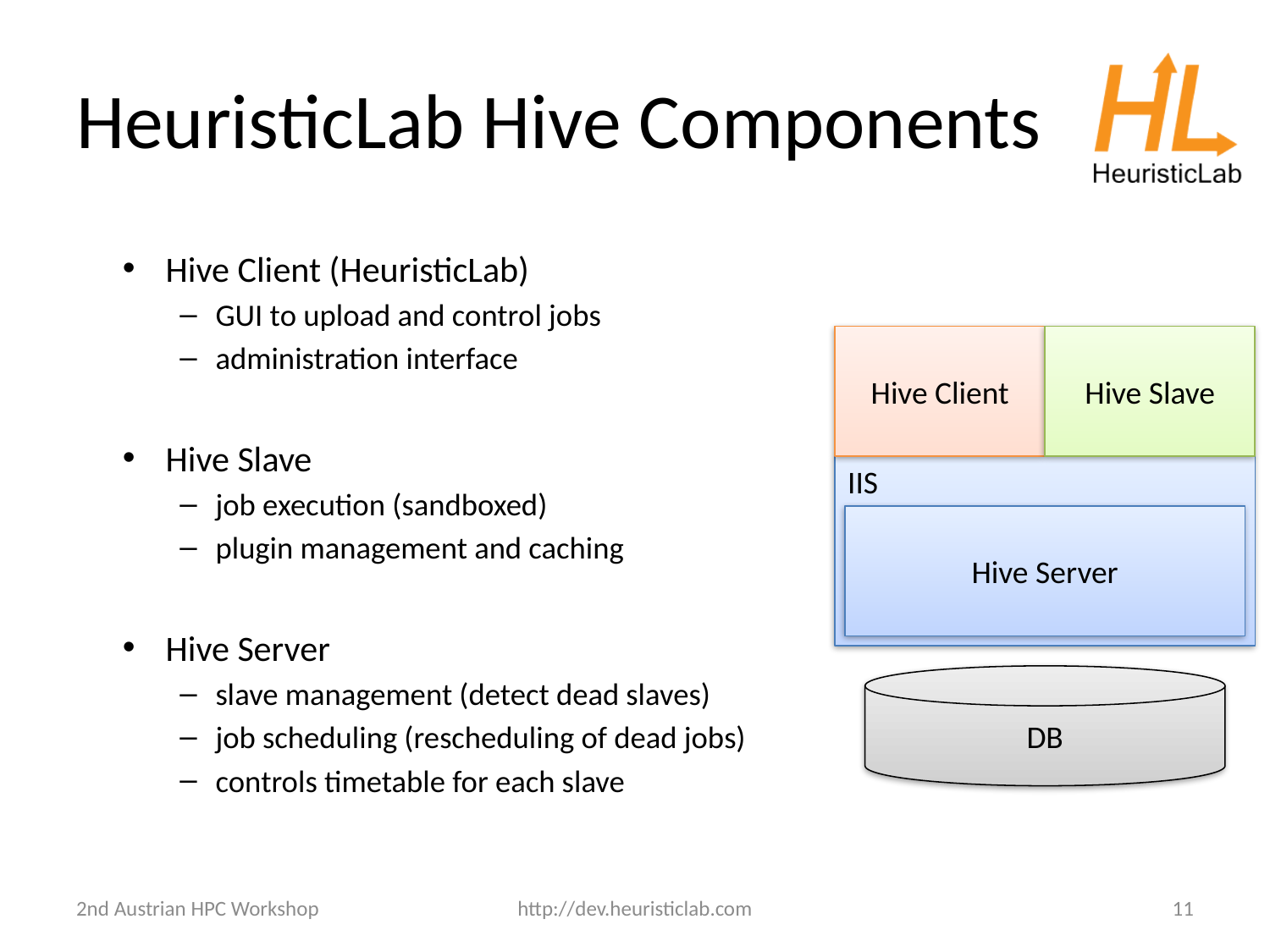

# HeuristicLab Hive Components
Hive Client (HeuristicLab)
GUI to upload and control jobs
administration interface

Hive Slave
job execution (sandboxed)
plugin management and caching

Hive Server
slave management (detect dead slaves)
job scheduling (rescheduling of dead jobs)
controls timetable for each slave

Hive Client
Hive Slave
IIS
Hive Server
DB
2nd Austrian HPC Workshop
http://dev.heuristiclab.com
11